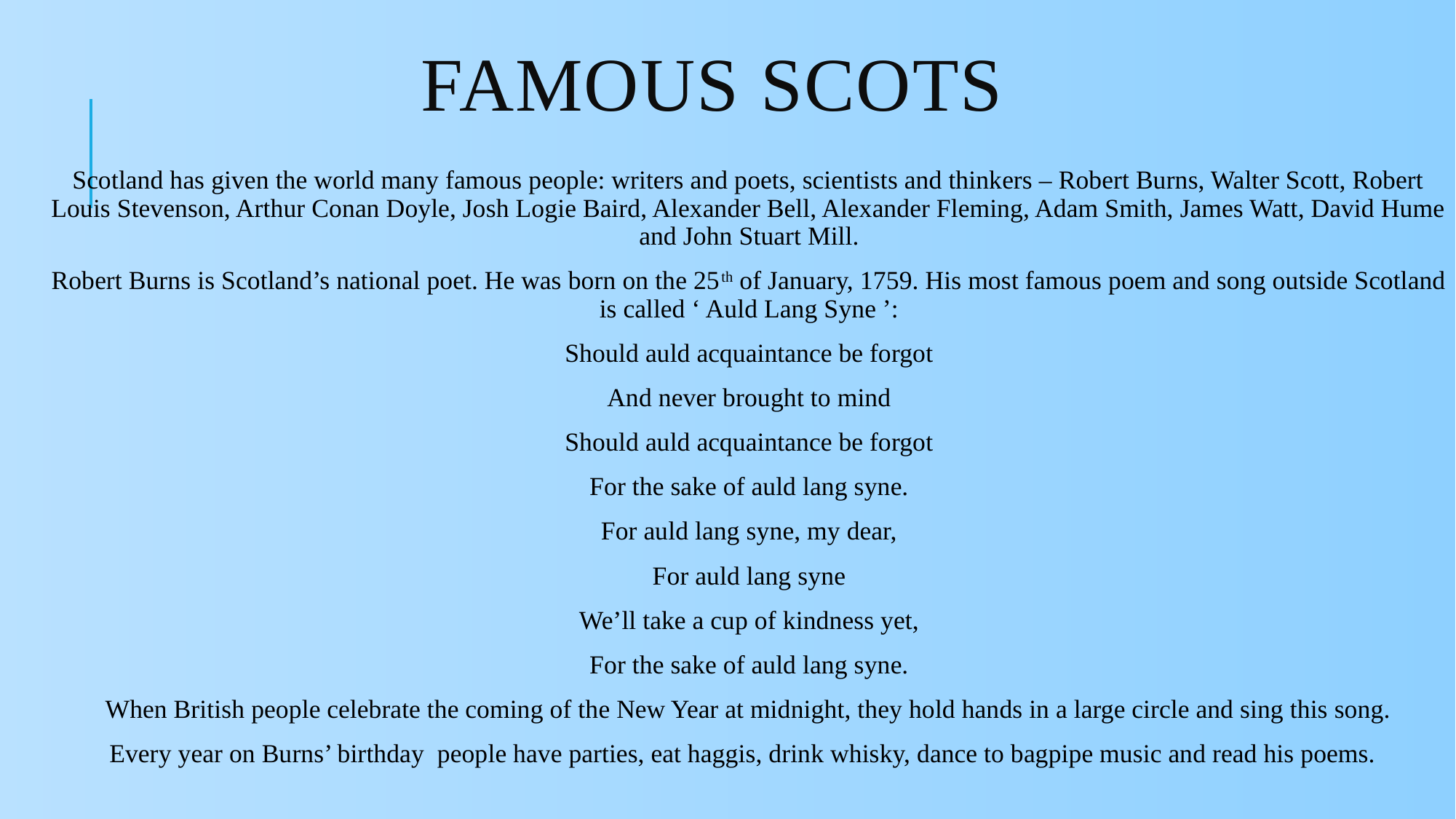

# FAMOUS SCOTS
Scotland has given the world many famous people: writers and poets, scientists and thinkers – Robert Burns, Walter Scott, Robert Louis Stevenson, Arthur Conan Doyle, Josh Logie Baird, Alexander Bell, Alexander Fleming, Adam Smith, James Watt, David Hume and John Stuart Mill.
Robert Burns is Scotland’s national poet. He was born on the 25th of January, 1759. His most famous poem and song outside Scotland is called ‘ Auld Lang Syne ’:
Should auld acquaintance be forgot
And never brought to mind
Should auld acquaintance be forgot
For the sake of auld lang syne.
For auld lang syne, my dear,
For auld lang syne
We’ll take a cup of kindness yet,
For the sake of auld lang syne.
When British people celebrate the coming of the New Year at midnight, they hold hands in a large circle and sing this song.
Every year on Burns’ birthday  people have parties, eat haggis, drink whisky, dance to bagpipe music and read his poems.